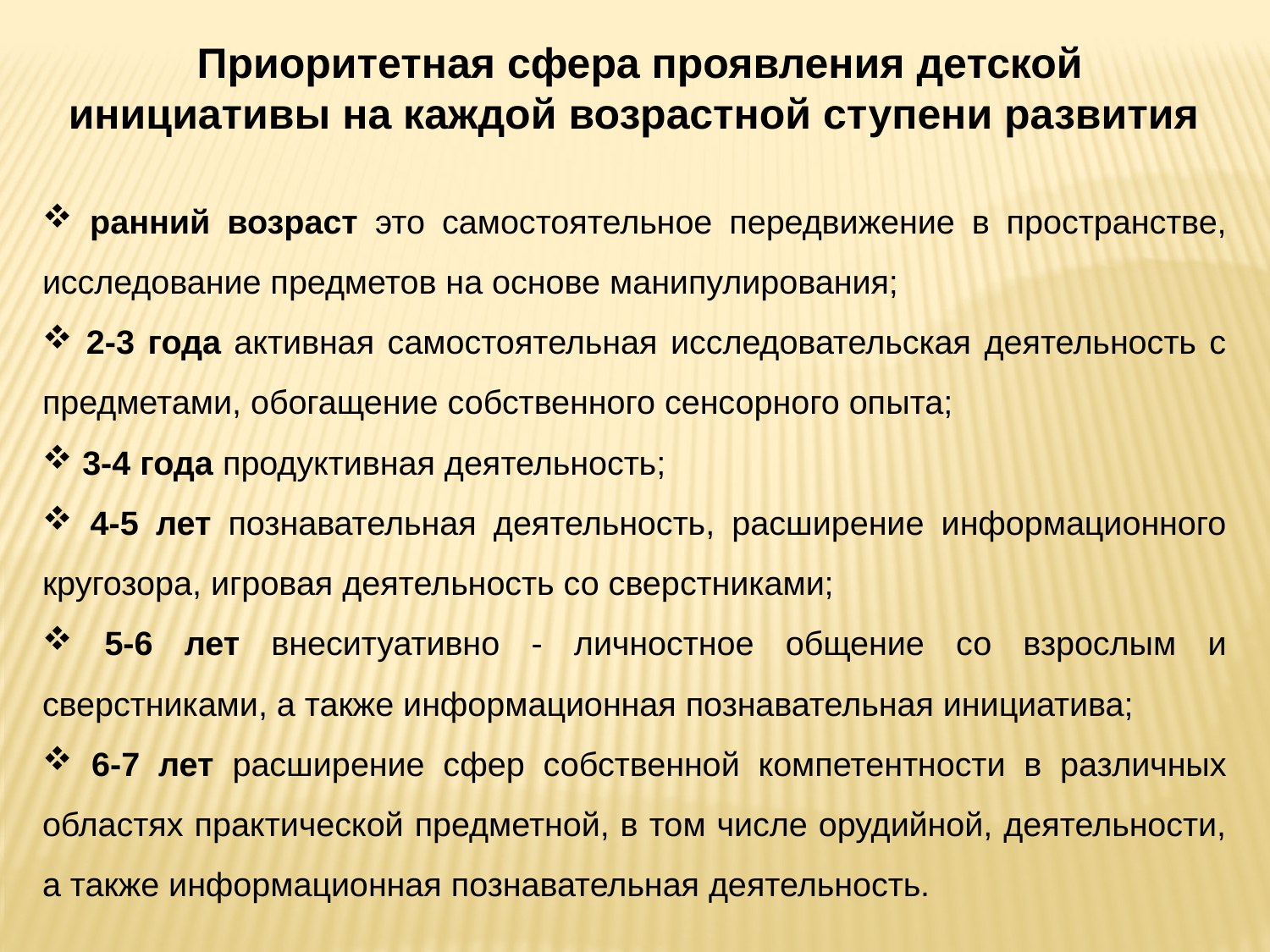

Приоритетная сфера проявления детской инициативы на каждой возрастной ступени развития
 ранний возраст это самостоятельное передвижение в пространстве, исследование предметов на основе манипулирования;
 2-3 года активная самостоятельная исследовательская деятельность с предметами, обогащение собственного сенсорного опыта;
 3-4 года продуктивная деятельность;
 4-5 лет познавательная деятельность, расширение информационного кругозора, игровая деятельность со сверстниками;
 5-6 лет внеситуативно - личностное общение со взрослым и сверстниками, а также информационная познавательная инициатива;
 6-7 лет расширение сфер собственной компетентности в различных областях практической предметной, в том числе орудийной, деятельности, а также информационная познавательная деятельность.